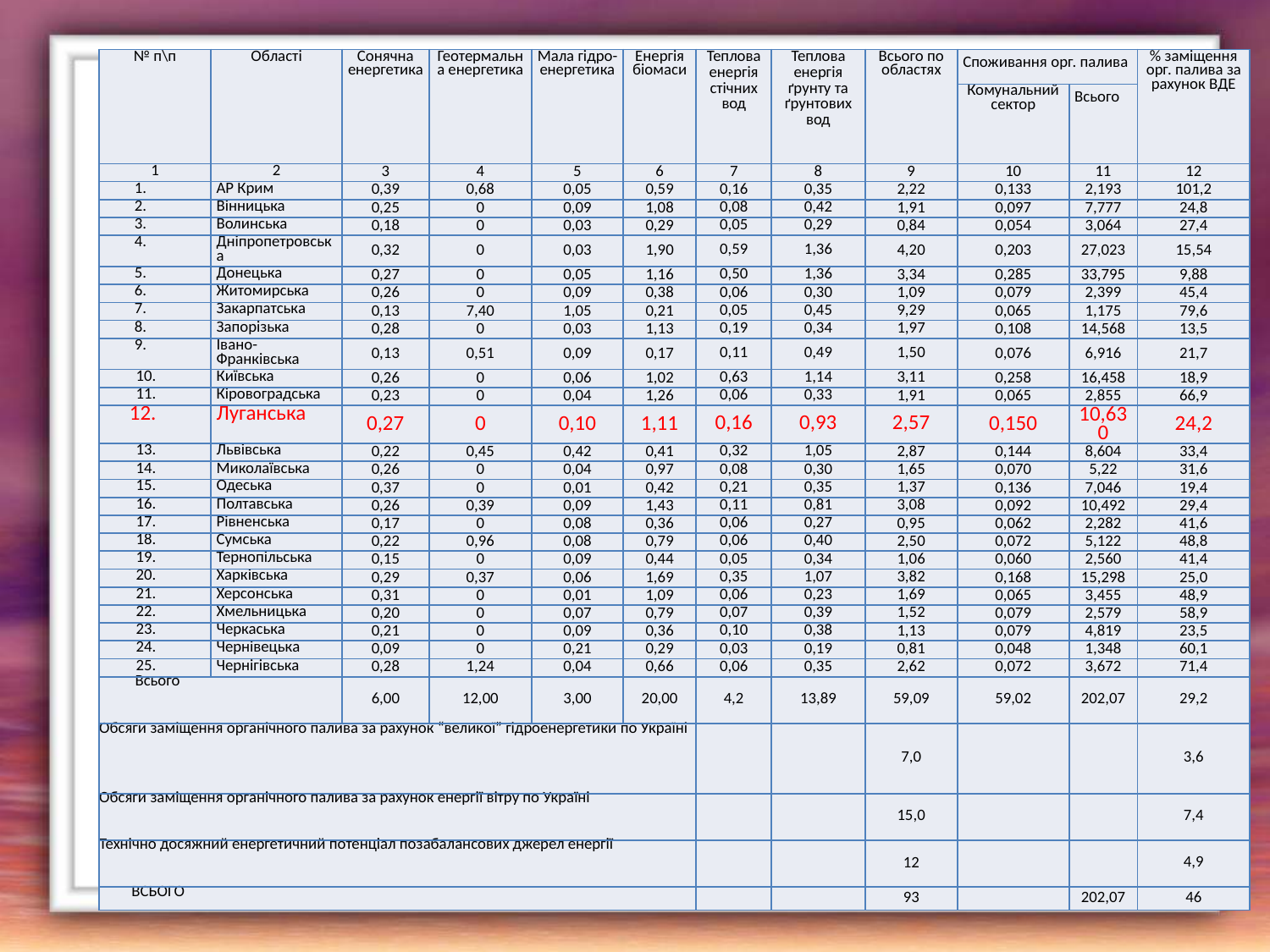

| № п\п | Області | Сонячна енергетика | Геотермальна енергетика | Мала гідро-енергетика | Енергія біомаси | Теплова енергія стічних вод | Теплова енергія ґрунту та ґрунтових вод | Всього по областях | Споживання орг. палива |  | % заміщення орг. палива за рахунок ВДЕ |
| --- | --- | --- | --- | --- | --- | --- | --- | --- | --- | --- | --- |
|  |  |  |  |  |  |  |  |  | Комунальний сектор | Всього |  |
| 1 | 2 | 3 | 4 | 5 | 6 | 7 | 8 | 9 | 10 | 11 | 12 |
| 1. | АР Крим | 0,39 | 0,68 | 0,05 | 0,59 | 0,16 | 0,35 | 2,22 | 0,133 | 2,193 | 101,2 |
| 2. | Вінницька | 0,25 | 0 | 0,09 | 1,08 | 0,08 | 0,42 | 1,91 | 0,097 | 7,777 | 24,8 |
| 3. | Волинська | 0,18 | 0 | 0,03 | 0,29 | 0,05 | 0,29 | 0,84 | 0,054 | 3,064 | 27,4 |
| 4. | Дніпропетровська | 0,32 | 0 | 0,03 | 1,90 | 0,59 | 1,36 | 4,20 | 0,203 | 27,023 | 15,54 |
| 5. | Донецька | 0,27 | 0 | 0,05 | 1,16 | 0,50 | 1,36 | 3,34 | 0,285 | 33,795 | 9,88 |
| 6. | Житомирська | 0,26 | 0 | 0,09 | 0,38 | 0,06 | 0,30 | 1,09 | 0,079 | 2,399 | 45,4 |
| 7. | Закарпатська | 0,13 | 7,40 | 1,05 | 0,21 | 0,05 | 0,45 | 9,29 | 0,065 | 1,175 | 79,6 |
| 8. | Запорізька | 0,28 | 0 | 0,03 | 1,13 | 0,19 | 0,34 | 1,97 | 0,108 | 14,568 | 13,5 |
| 9. | Івано-Франківська | 0,13 | 0,51 | 0,09 | 0,17 | 0,11 | 0,49 | 1,50 | 0,076 | 6,916 | 21,7 |
| 10. | Київська | 0,26 | 0 | 0,06 | 1,02 | 0,63 | 1,14 | 3,11 | 0,258 | 16,458 | 18,9 |
| 11. | Кіровоградська | 0,23 | 0 | 0,04 | 1,26 | 0,06 | 0,33 | 1,91 | 0,065 | 2,855 | 66,9 |
| 12. | Луганська | 0,27 | 0 | 0,10 | 1,11 | 0,16 | 0,93 | 2,57 | 0,150 | 10,630 | 24,2 |
| 13. | Львівська | 0,22 | 0,45 | 0,42 | 0,41 | 0,32 | 1,05 | 2,87 | 0,144 | 8,604 | 33,4 |
| 14. | Миколаївська | 0,26 | 0 | 0,04 | 0,97 | 0,08 | 0,30 | 1,65 | 0,070 | 5,22 | 31,6 |
| 15. | Одеська | 0,37 | 0 | 0,01 | 0,42 | 0,21 | 0,35 | 1,37 | 0,136 | 7,046 | 19,4 |
| 16. | Полтавська | 0,26 | 0,39 | 0,09 | 1,43 | 0,11 | 0,81 | 3,08 | 0,092 | 10,492 | 29,4 |
| 17. | Рівненська | 0,17 | 0 | 0,08 | 0,36 | 0,06 | 0,27 | 0,95 | 0,062 | 2,282 | 41,6 |
| 18. | Сумська | 0,22 | 0,96 | 0,08 | 0,79 | 0,06 | 0,40 | 2,50 | 0,072 | 5,122 | 48,8 |
| 19. | Тернопільська | 0,15 | 0 | 0,09 | 0,44 | 0,05 | 0,34 | 1,06 | 0,060 | 2,560 | 41,4 |
| 20. | Харківська | 0,29 | 0,37 | 0,06 | 1,69 | 0,35 | 1,07 | 3,82 | 0,168 | 15,298 | 25,0 |
| 21. | Херсонська | 0,31 | 0 | 0,01 | 1,09 | 0,06 | 0,23 | 1,69 | 0,065 | 3,455 | 48,9 |
| 22. | Хмельницька | 0,20 | 0 | 0,07 | 0,79 | 0,07 | 0,39 | 1,52 | 0,079 | 2,579 | 58,9 |
| 23. | Черкаська | 0,21 | 0 | 0,09 | 0,36 | 0,10 | 0,38 | 1,13 | 0,079 | 4,819 | 23,5 |
| 24. | Чернівецька | 0,09 | 0 | 0,21 | 0,29 | 0,03 | 0,19 | 0,81 | 0,048 | 1,348 | 60,1 |
| 25. | Чернігівська | 0,28 | 1,24 | 0,04 | 0,66 | 0,06 | 0,35 | 2,62 | 0,072 | 3,672 | 71,4 |
| Всього |  | 6,00 | 12,00 | 3,00 | 20,00 | 4,2 | 13,89 | 59,09 | 59,02 | 202,07 | 29,2 |
| Обсяги заміщення органічного палива за рахунок “великої” гідроенергетики по Україні |  |  |  |  |  |  |  | 7,0 |  |  | 3,6 |
| Обсяги заміщення органічного палива за рахунок енергії вітру по Україні |  |  |  |  |  |  |  | 15,0 |  |  | 7,4 |
| Технічно досяжний енергетичний потенціал позабалансових джерел енергії |  |  |  |  |  |  |  | 12 |  |  | 4,9 |
| ВСЬОГО |  |  |  |  |  |  |  | 93 |  | 202,07 | 46 |